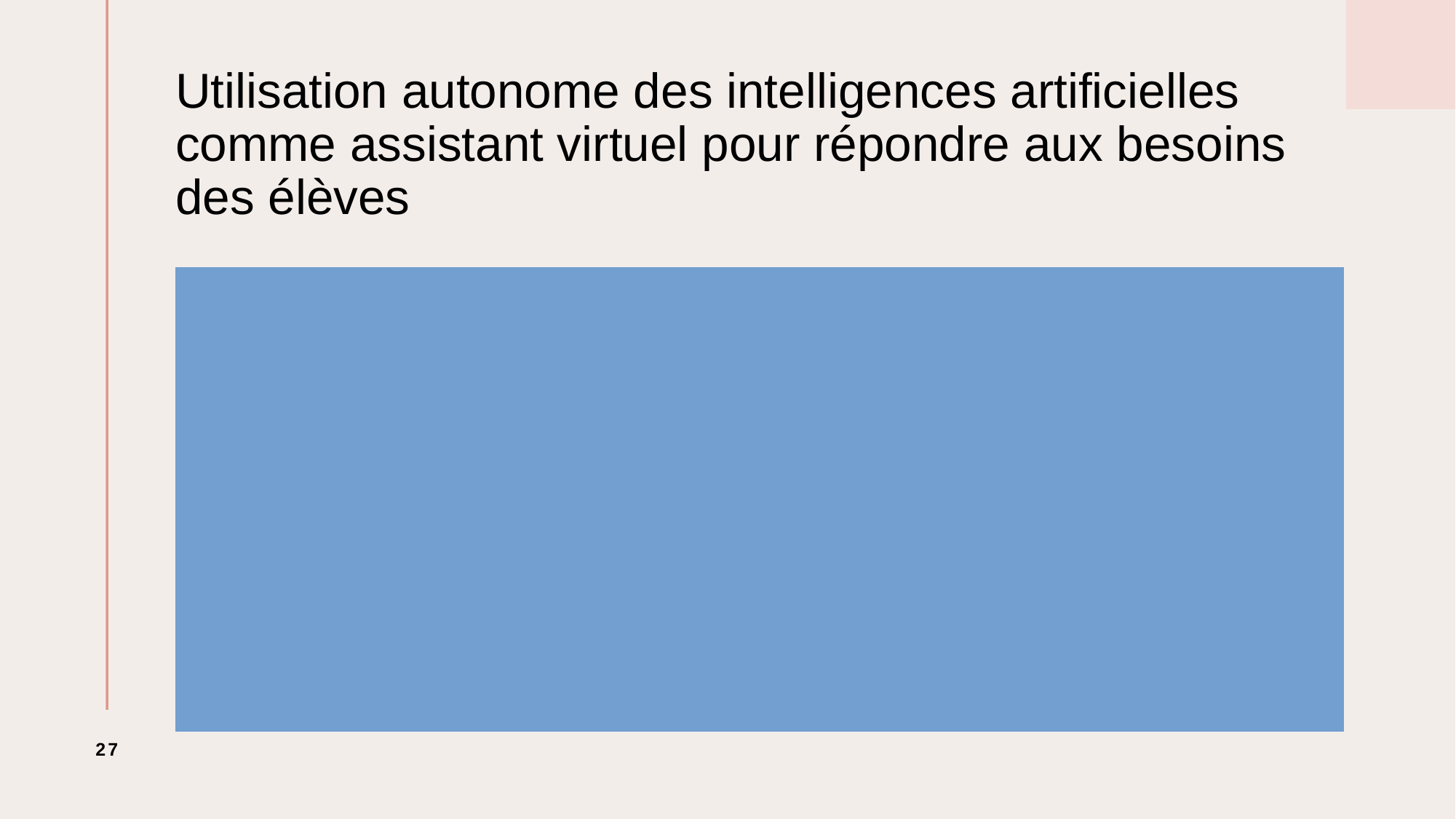

# Utilisation autonome des intelligences artificielles comme assistant virtuel pour répondre aux besoins des élèves
A la suite de la séance dans laquelle les élèves utilisent les intelligences artificielles

Les ordinateurs sont en libre-service dans la salle pour une utilisation autonome des IA.

Entretien avec Ines une élève dyslexique

27